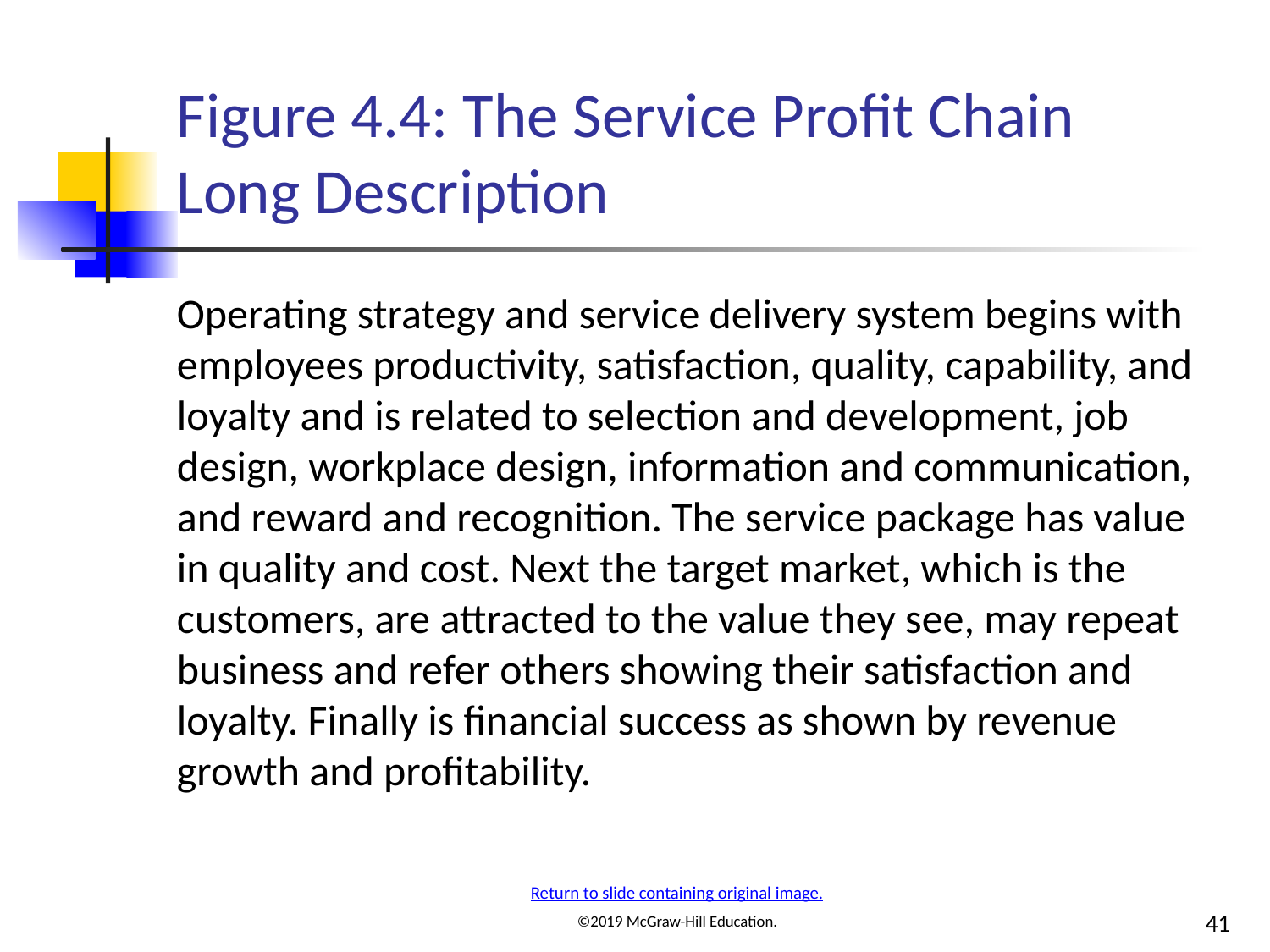

# Figure 4.4: The Service Profit Chain Long Description
Operating strategy and service delivery system begins with employees productivity, satisfaction, quality, capability, and loyalty and is related to selection and development, job design, workplace design, information and communication, and reward and recognition. The service package has value in quality and cost. Next the target market, which is the customers, are attracted to the value they see, may repeat business and refer others showing their satisfaction and loyalty. Finally is financial success as shown by revenue growth and profitability.
Return to slide containing original image.